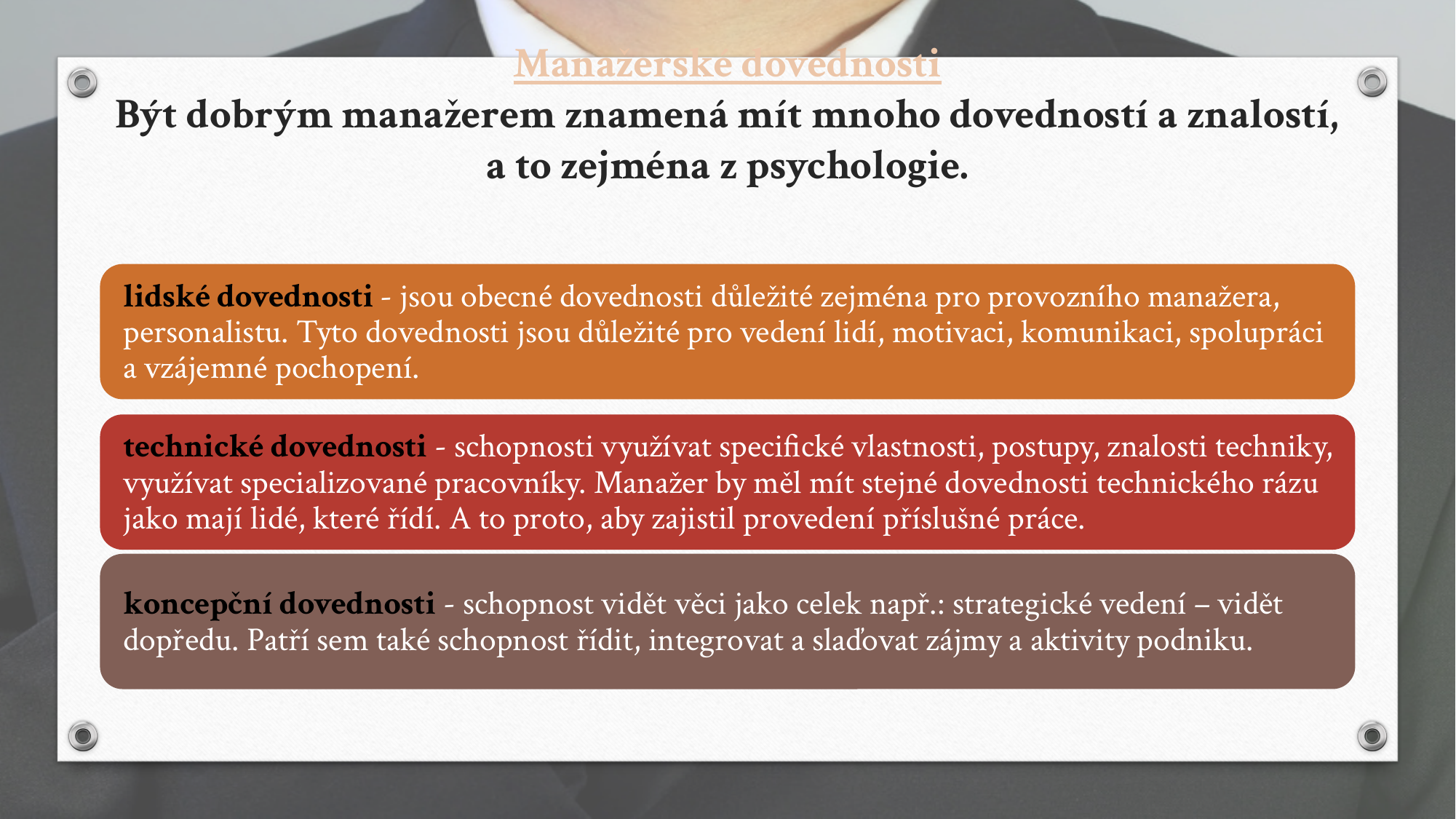

# Manažerské dovednosti Být dobrým manažerem znamená mít mnoho dovedností a znalostí, a to zejména z psychologie.
lidské dovednosti - jsou obecné dovednosti důležité zejména pro provozního manažera, personalistu. Tyto dovednosti jsou důležité pro vedení lidí, motivaci, komunikaci, spolupráci
a vzájemné pochopení.
technické dovednosti - schopnosti využívat specifické vlastnosti, postupy, znalosti techniky, využívat specializované pracovníky. Manažer by měl mít stejné dovednosti technického rázu jako mají lidé, které řídí. A to proto, aby zajistil provedení příslušné práce.
koncepční dovednosti - schopnost vidět věci jako celek např.: strategické vedení – vidět dopředu. Patří sem také schopnost řídit, integrovat a slaďovat zájmy a aktivity podniku.